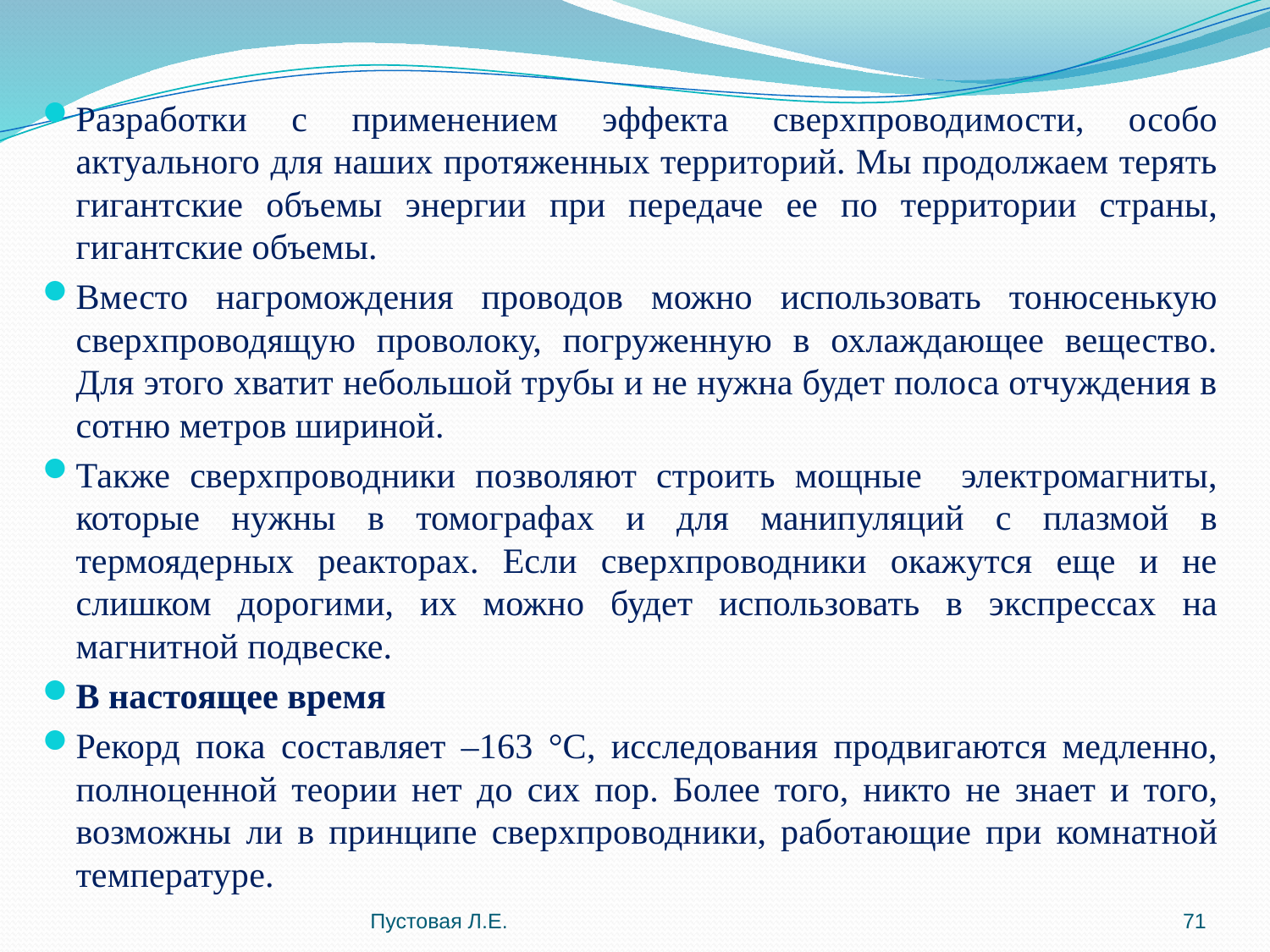

Разработки с применением эффекта сверхпроводимости, особо актуального для наших протяженных территорий. Мы продолжаем терять гигантские объемы энергии при передаче ее по территории страны, гигантские объемы.
Вместо нагромождения проводов можно использовать тонюсенькую сверхпроводящую проволоку, погруженную в охлаждающее вещество. Для этого хватит небольшой трубы и не нужна будет полоса отчуждения в сотню метров шириной.
Также сверхпроводники позволяют строить мощные  электромагниты, которые нужны в томографах и для манипуляций с плазмой в термоядерных реакторах. Если сверхпроводники окажутся еще и не слишком дорогими, их можно будет использовать в экспрессах на магнитной подвеске.
В настоящее время
Рекорд пока составляет –163 °С, исследования продвигаются медленно, полноценной теории нет до сих пор. Более того, никто не знает и того, возможны ли в принципе сверхпроводники, работающие при комнатной температуре.

Пустовая Л.Е.
71